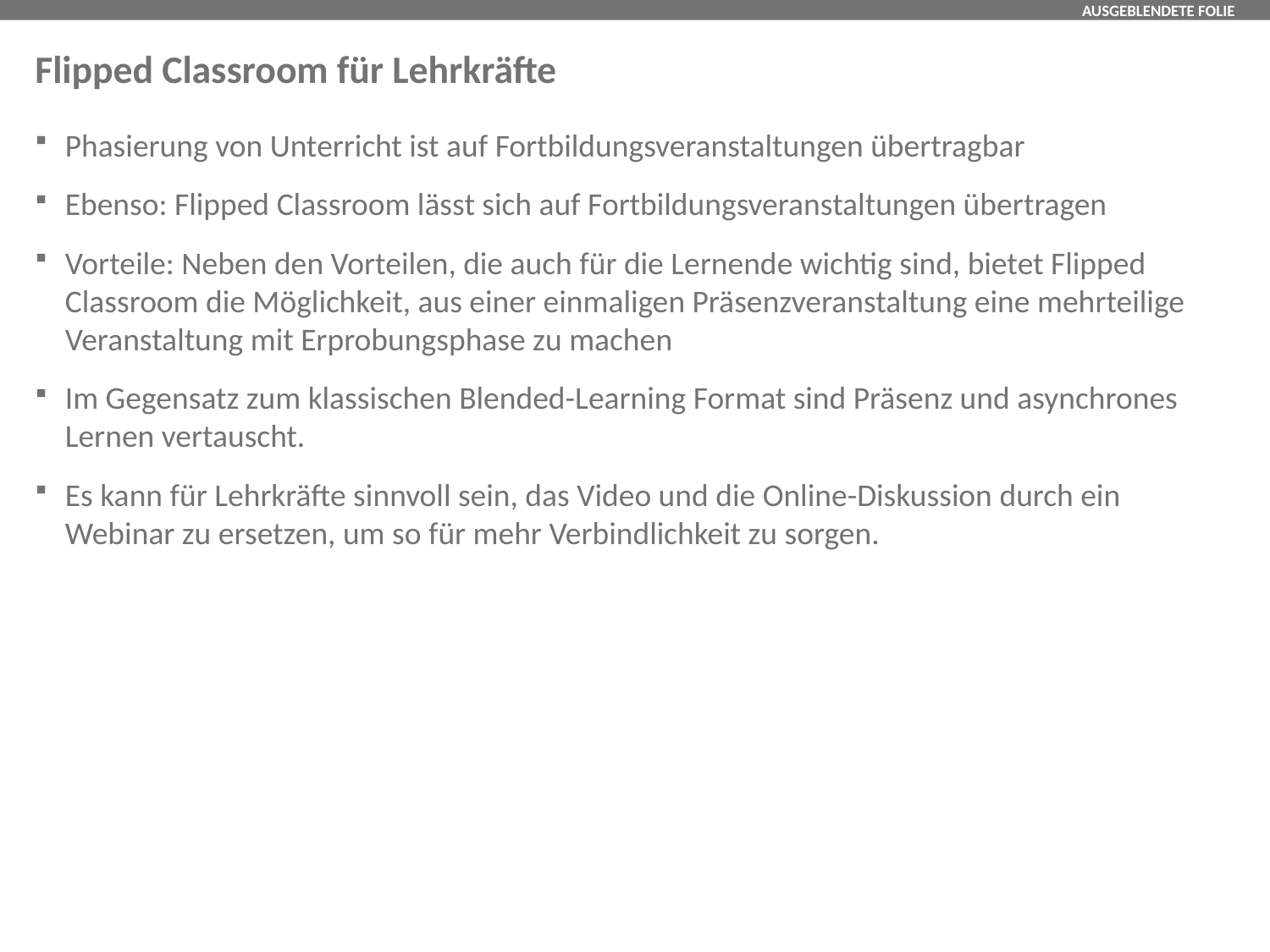

# Flipped Classroom für Lehrkräfte

Phasierung von Unterricht ist auf Fortbildungsveranstaltungen übertragbar
Ebenso: Flipped Classroom lässt sich auf Fortbildungsveranstaltungen übertragen
Vorteile: Neben den Vorteilen, die auch für die Lernende wichtig sind, bietet Flipped Classroom die Möglichkeit, aus einer einmaligen Präsenzveranstaltung eine mehrteilige Veranstaltung mit Erprobungsphase zu machen
Im Gegensatz zum klassischen Blended-Learning Format sind Präsenz und asynchrones Lernen vertauscht.
Es kann für Lehrkräfte sinnvoll sein, das Video und die Online-Diskussion durch ein Webinar zu ersetzen, um so für mehr Verbindlichkeit zu sorgen.